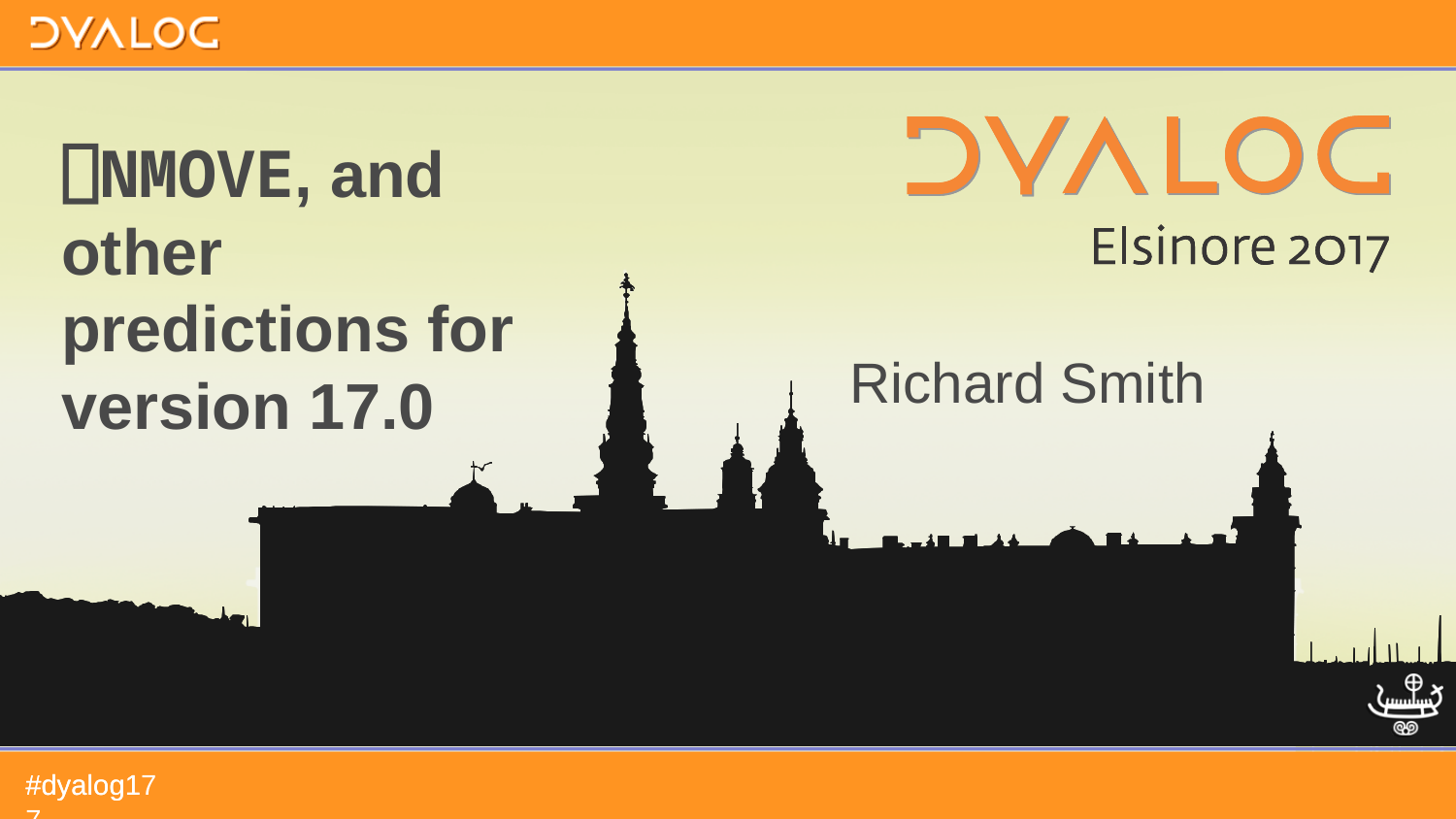

# ⎕NMOVE, and other predictions for version 17.0
Richard Smith